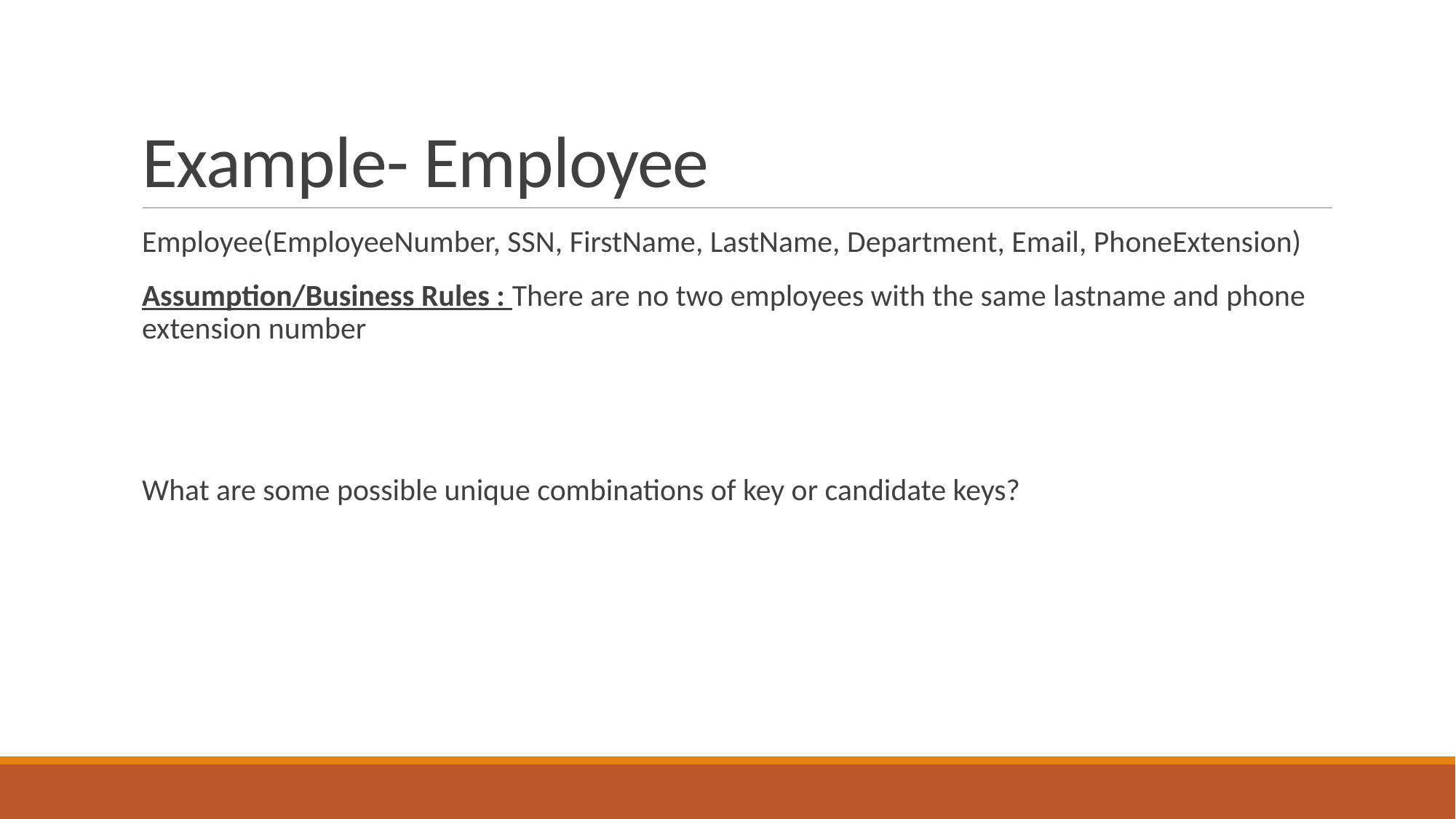

# Example- Employee
Employee(EmployeeNumber, SSN, FirstName, LastName, Department, Email, PhoneExtension)
Assumption/Business Rules : There are no two employees with the same lastname and phone extension number

What are some possible unique combinations of key or candidate keys?